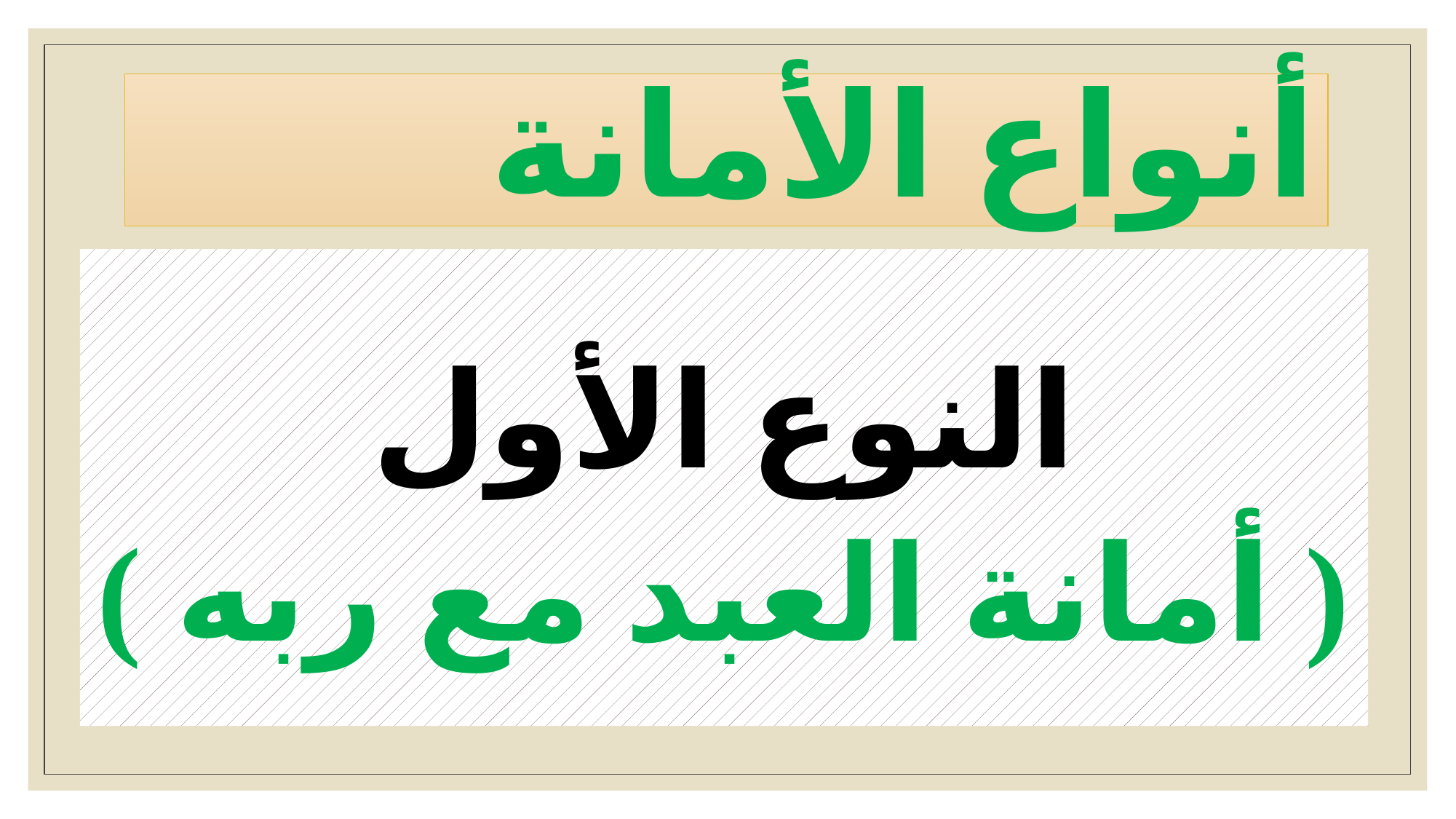

# أنواع الأمانة

النوع الأول
( أمانة العبد مع ربه )